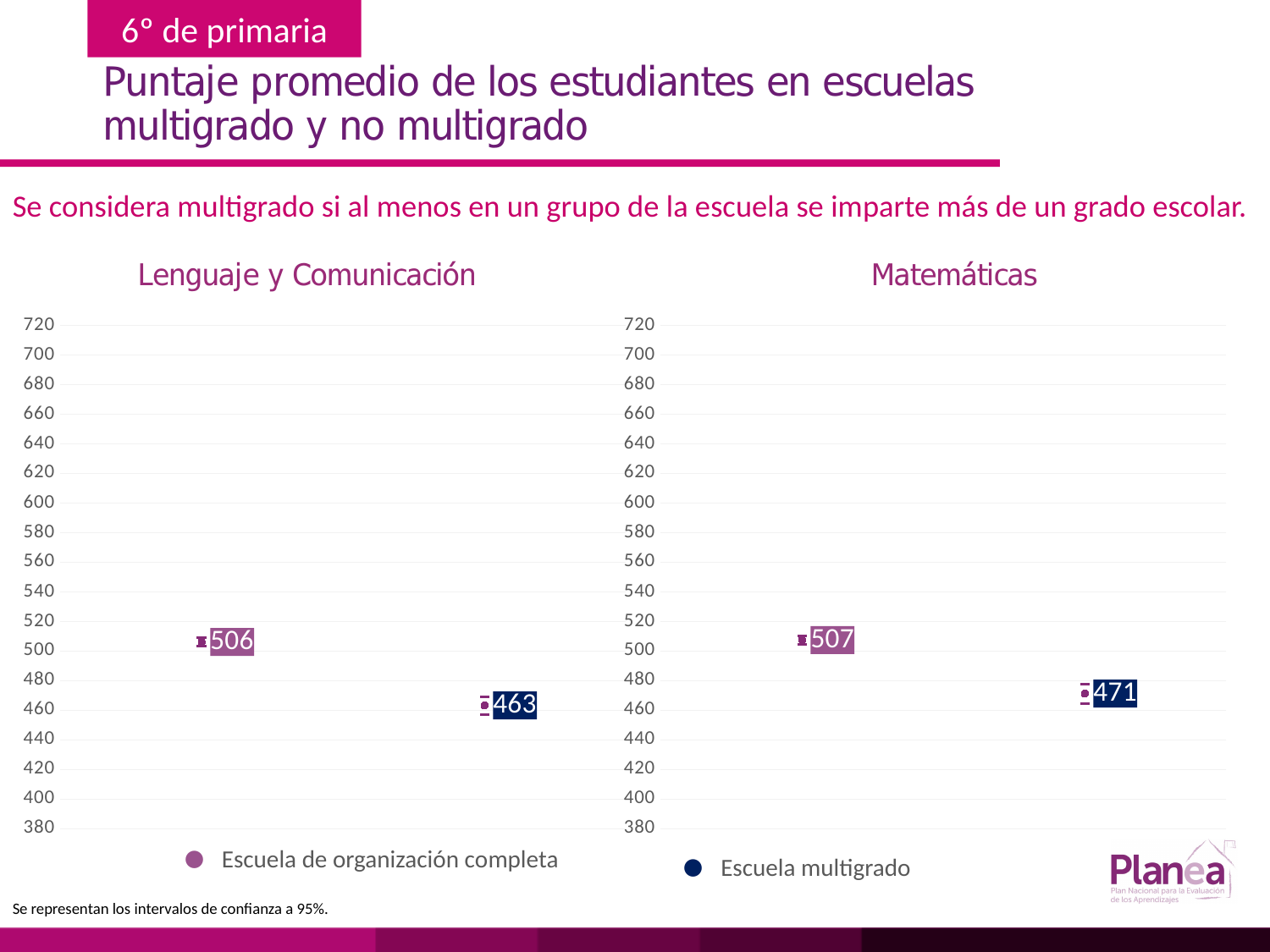

# Puntaje promedio de los estudiantes en escuelas multigrado y no multigrado

Se considera multigrado si al menos en un grupo de la escuela se imparte más de un grado escolar.
Lenguaje y Comunicación
Matemáticas

### Chart

| Category |  |  |  |
|---|---|---|---|
| Escuela completa | 503.115 | 509.08500000000004 | 506.1 |
| Escuela multigrado | 457.22999999999996 | 469.17 | 463.2 |

### Chart

| Category |  |  |  |
|---|---|---|---|
| Escuela completa | 504.614 | 510.186 | 507.4 |
| Escuela multigrado | 464.633 | 477.767 | 471.2 |
| Escuela de organización completa | Escuela multigrado |
| --- | --- |
Se representan los intervalos de confianza a 95%.